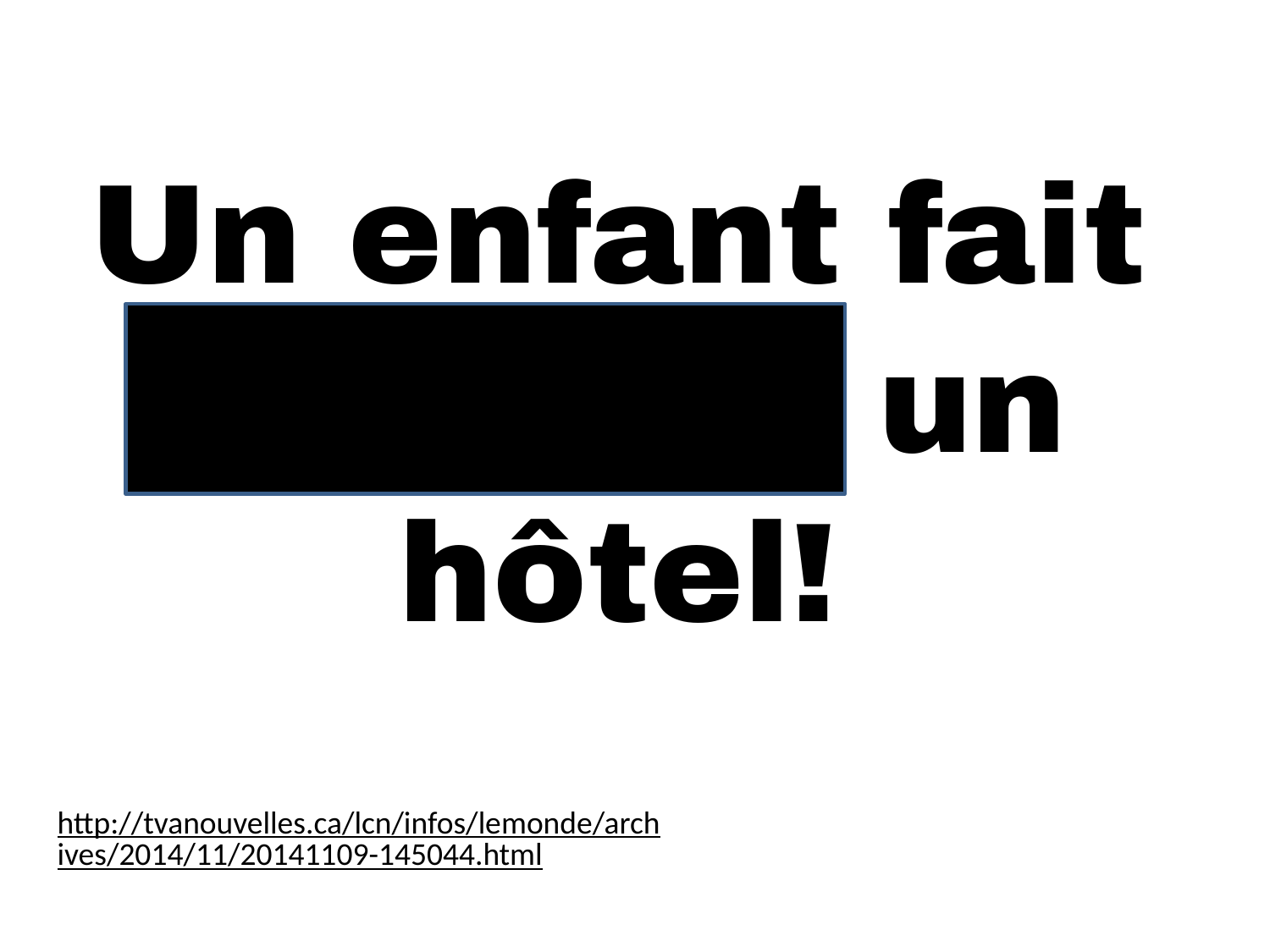

Un enfant fait exploser un hôtel!

http://tvanouvelles.ca/lcn/infos/lemonde/archives/2014/11/20141109-145044.html